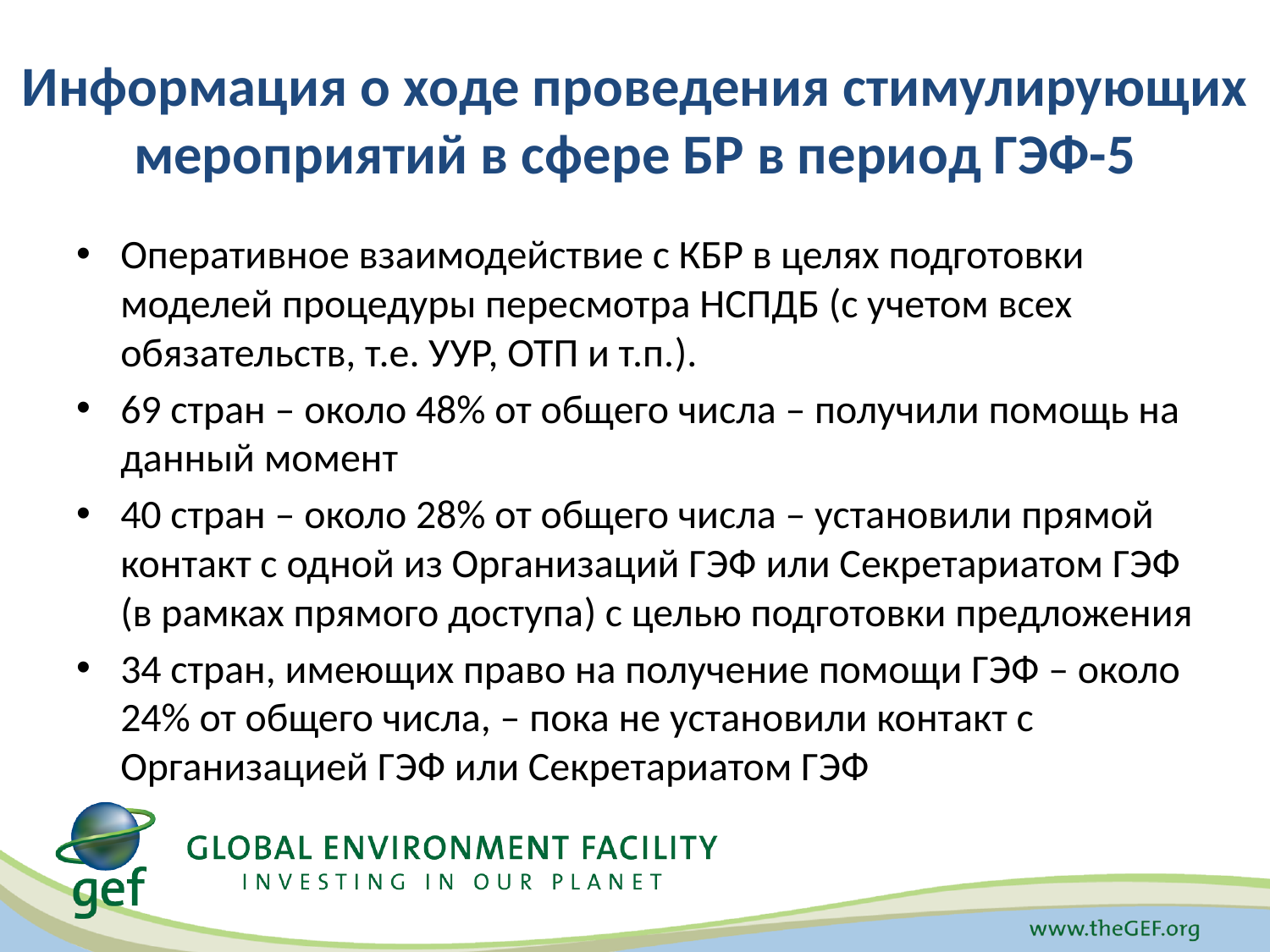

# Информация о ходе проведения стимулирующих мероприятий в сфере БР в период ГЭФ-5
Оперативное взаимодействие с КБР в целях подготовки моделей процедуры пересмотра НСПДБ (с учетом всех обязательств, т.е. УУР, ОТП и т.п.).
69 стран – около 48% от общего числа – получили помощь на данный момент
40 стран – около 28% от общего числа – установили прямой контакт с одной из Организаций ГЭФ или Секретариатом ГЭФ (в рамках прямого доступа) с целью подготовки предложения
34 стран, имеющих право на получение помощи ГЭФ – около 24% от общего числа, – пока не установили контакт с Организацией ГЭФ или Секретариатом ГЭФ